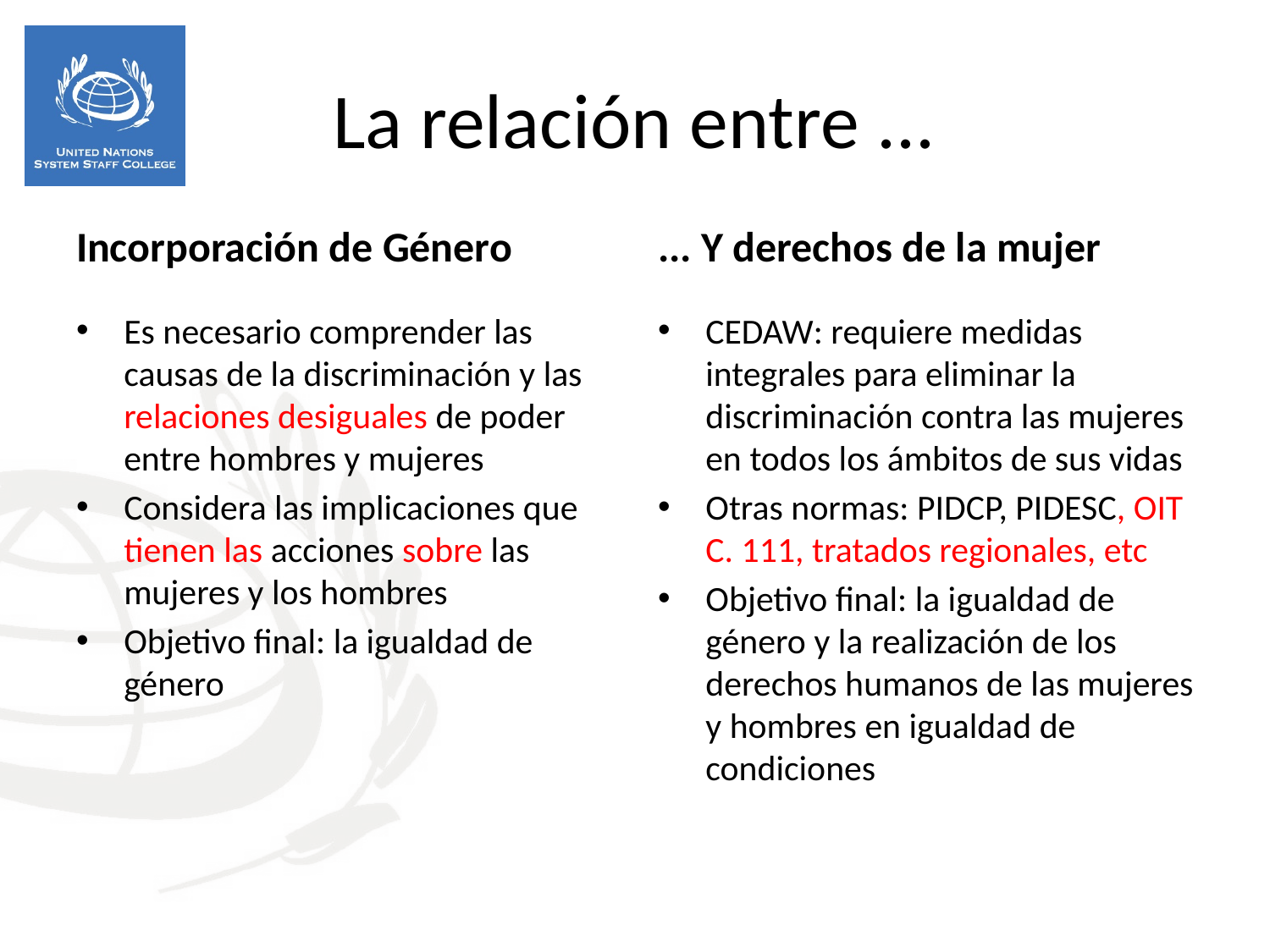

La relación entre ...
Incorporación de Género
... Y derechos de la mujer
Es necesario comprender las causas de la discriminación y las  relaciones desiguales de poder entre hombres y mujeres
Considera las implicaciones que tienen las acciones sobre las mujeres y los hombres
Objetivo final: la igualdad de género
CEDAW: requiere medidas integrales para eliminar la discriminación contra las mujeres en todos los ámbitos de sus vidas
Otras normas: PIDCP, PIDESC, OIT C. 111, tratados regionales, etc
Objetivo final: la igualdad de género y la realización de los derechos humanos de las mujeres y hombres en igualdad de condiciones